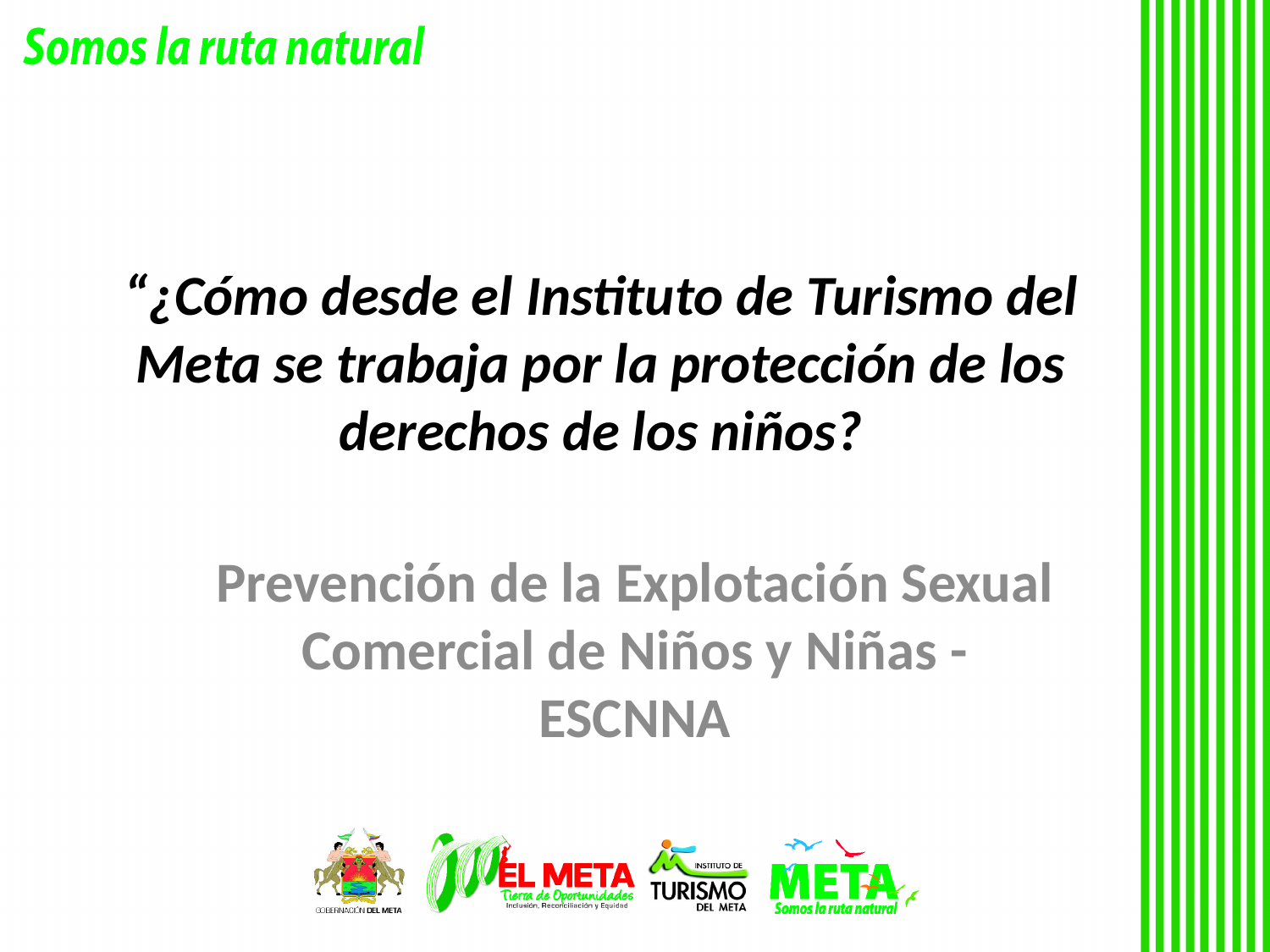

# “¿Cómo desde el Instituto de Turismo del Meta se trabaja por la protección de los derechos de los niños?
Prevención de la Explotación Sexual Comercial de Niños y Niñas - ESCNNA